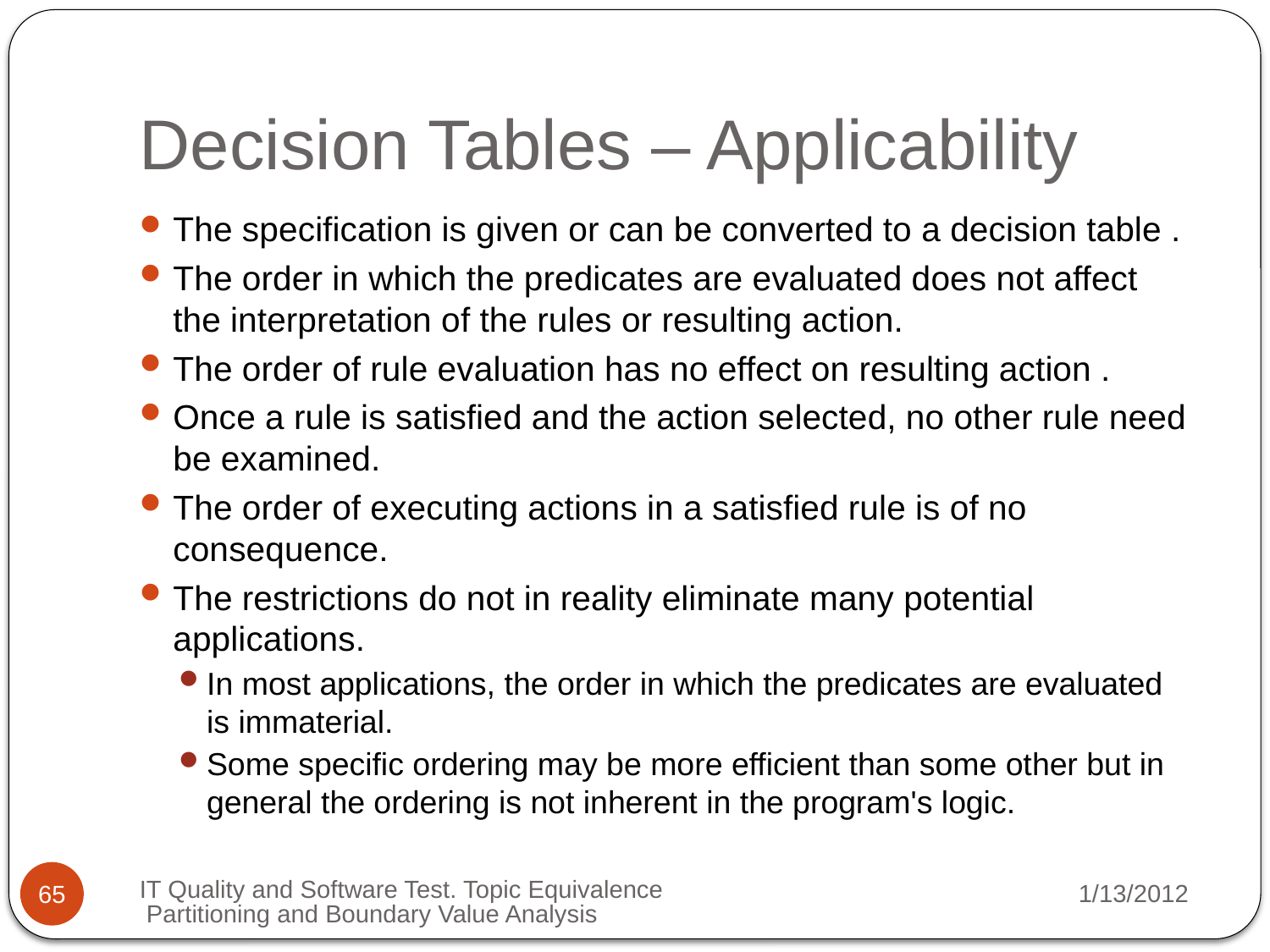

# Decision Tables – Applicability
The specification is given or can be converted to a decision table .
The order in which the predicates are evaluated does not affect the interpretation of the rules or resulting action.
The order of rule evaluation has no effect on resulting action .
Once a rule is satisfied and the action selected, no other rule need be examined.
The order of executing actions in a satisfied rule is of no consequence.
The restrictions do not in reality eliminate many potential applications.
In most applications, the order in which the predicates are evaluated is immaterial.
Some specific ordering may be more efficient than some other but in general the ordering is not inherent in the program's logic.
IT Quality and Software Test. Topic Equivalence Partitioning and Boundary Value Analysis
1/13/2012
65